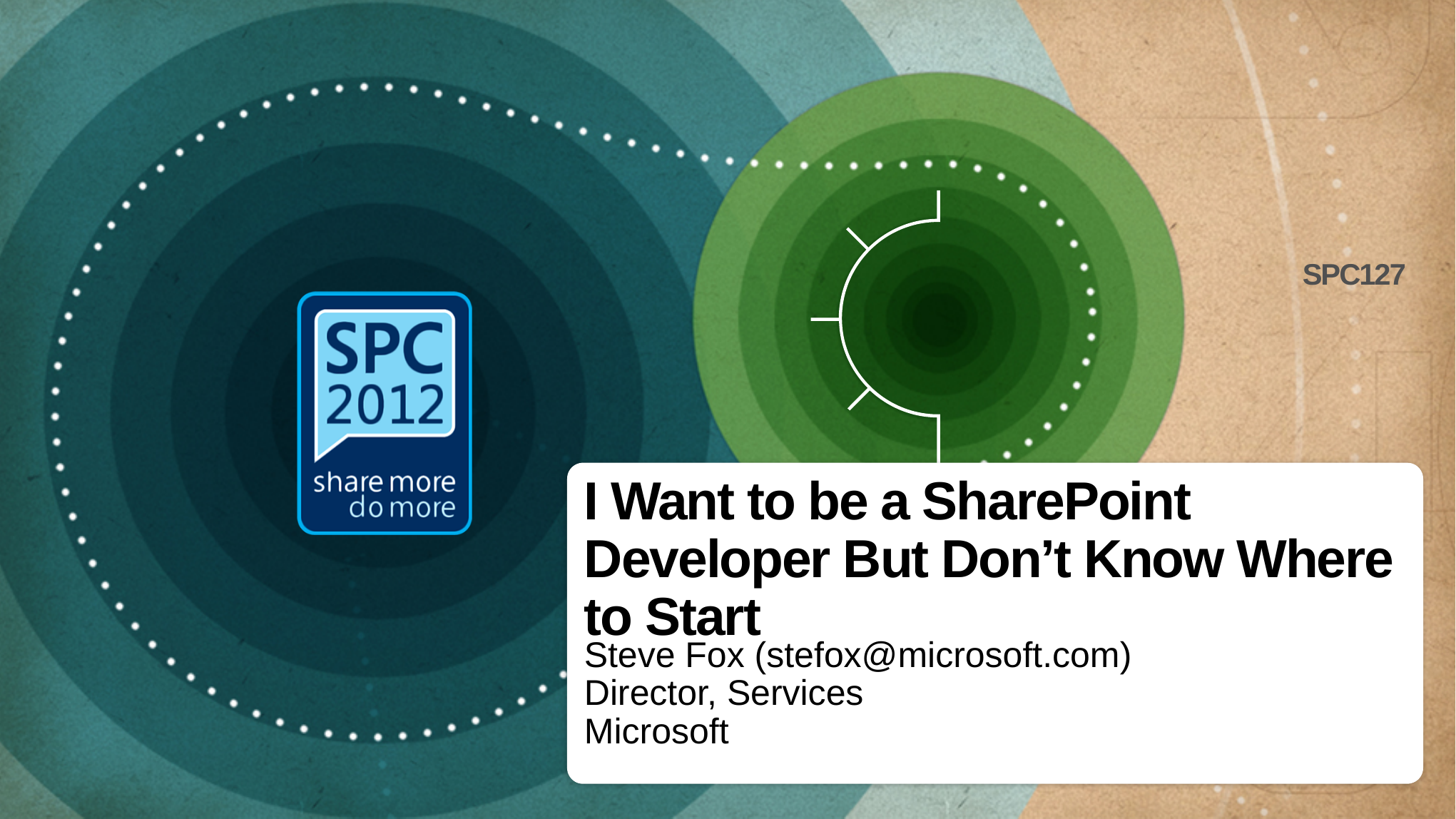

SPC127
# I Want to be a SharePoint Developer But Don’t Know Where to Start
Steve Fox (stefox@microsoft.com)
Director, Services
Microsoft